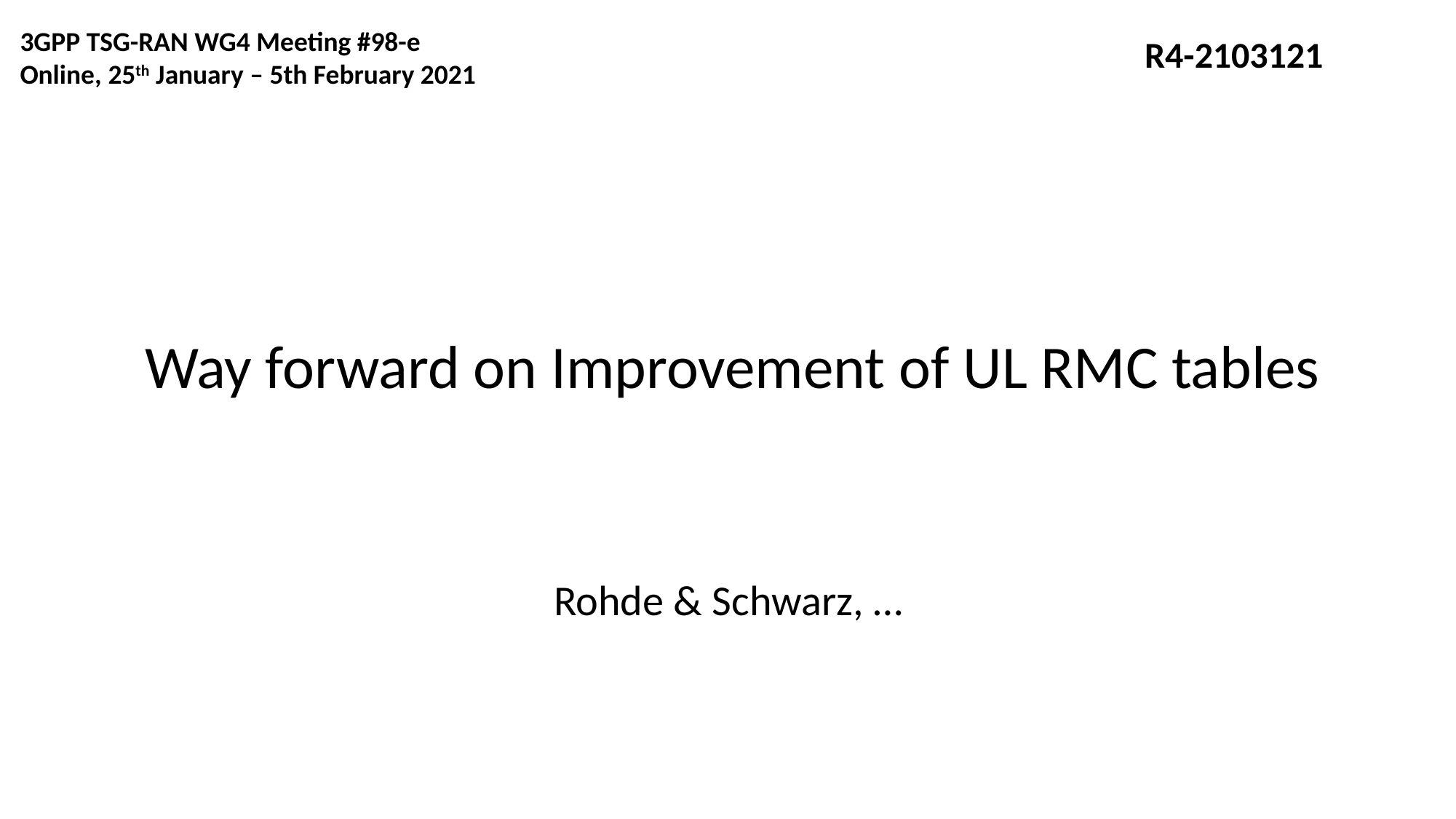

3GPP TSG-RAN WG4 Meeting #98-e
Online, 25th January – 5th February 2021
R4-2103121
# Way forward on Improvement of UL RMC tables
Rohde & Schwarz, …